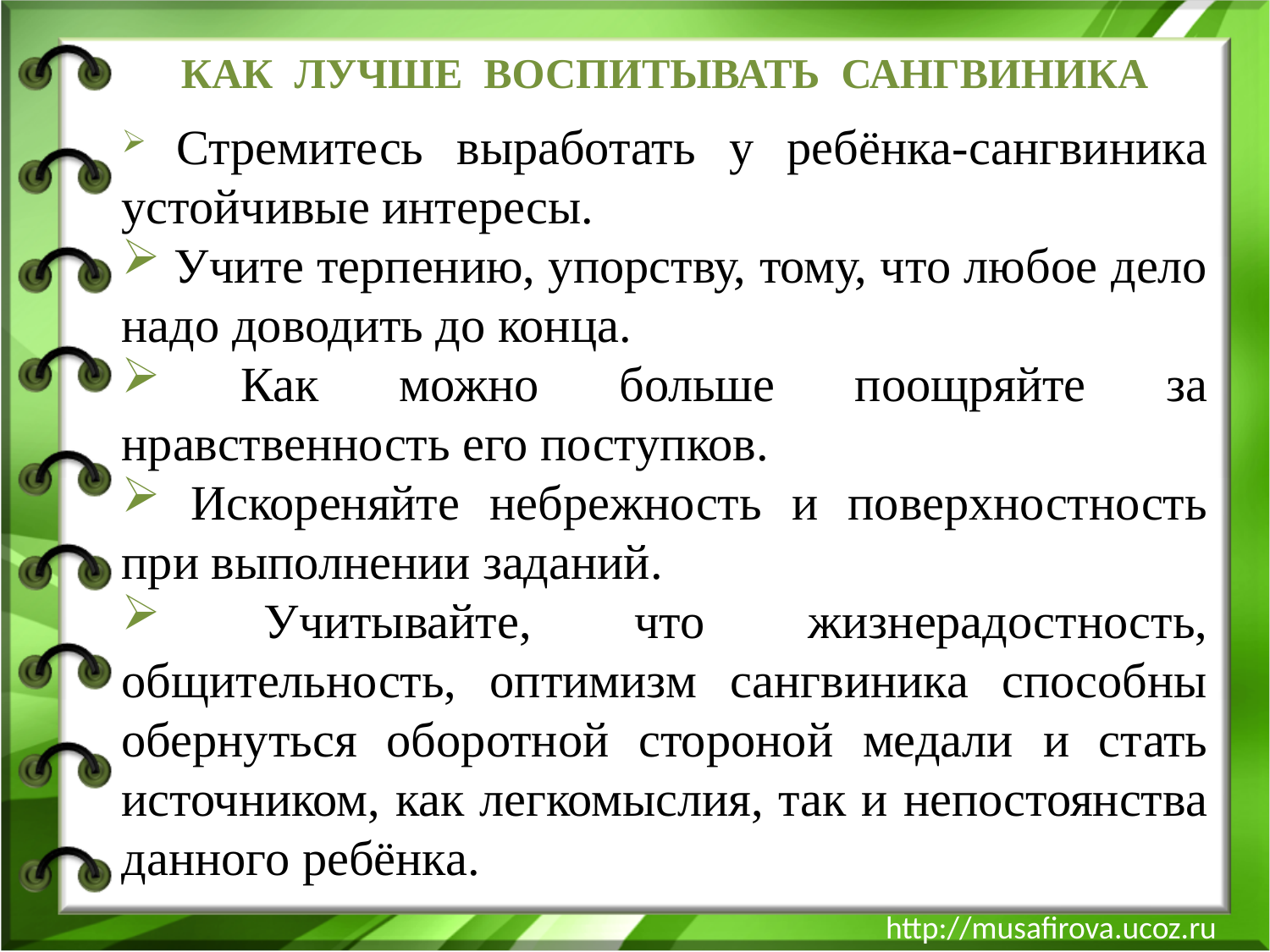

КАК  ЛУЧШЕ  ВОСПИТЫВАТЬ  САНГВИНИКА
 Стремитесь выработать у ребёнка-сангвиника устойчивые интересы.
 Учите терпению, упорству, тому, что любое дело надо доводить до конца.
 Как можно больше поощряйте за нравственность его поступков.
 Искореняйте небрежность и поверхностность при выполнении заданий.
 Учитывайте, что жизнерадостность, общительность, оптимизм сангвиника способны обернуться оборотной стороной медали и стать источником, как легкомыслия, так и непостоянства данного ребёнка.